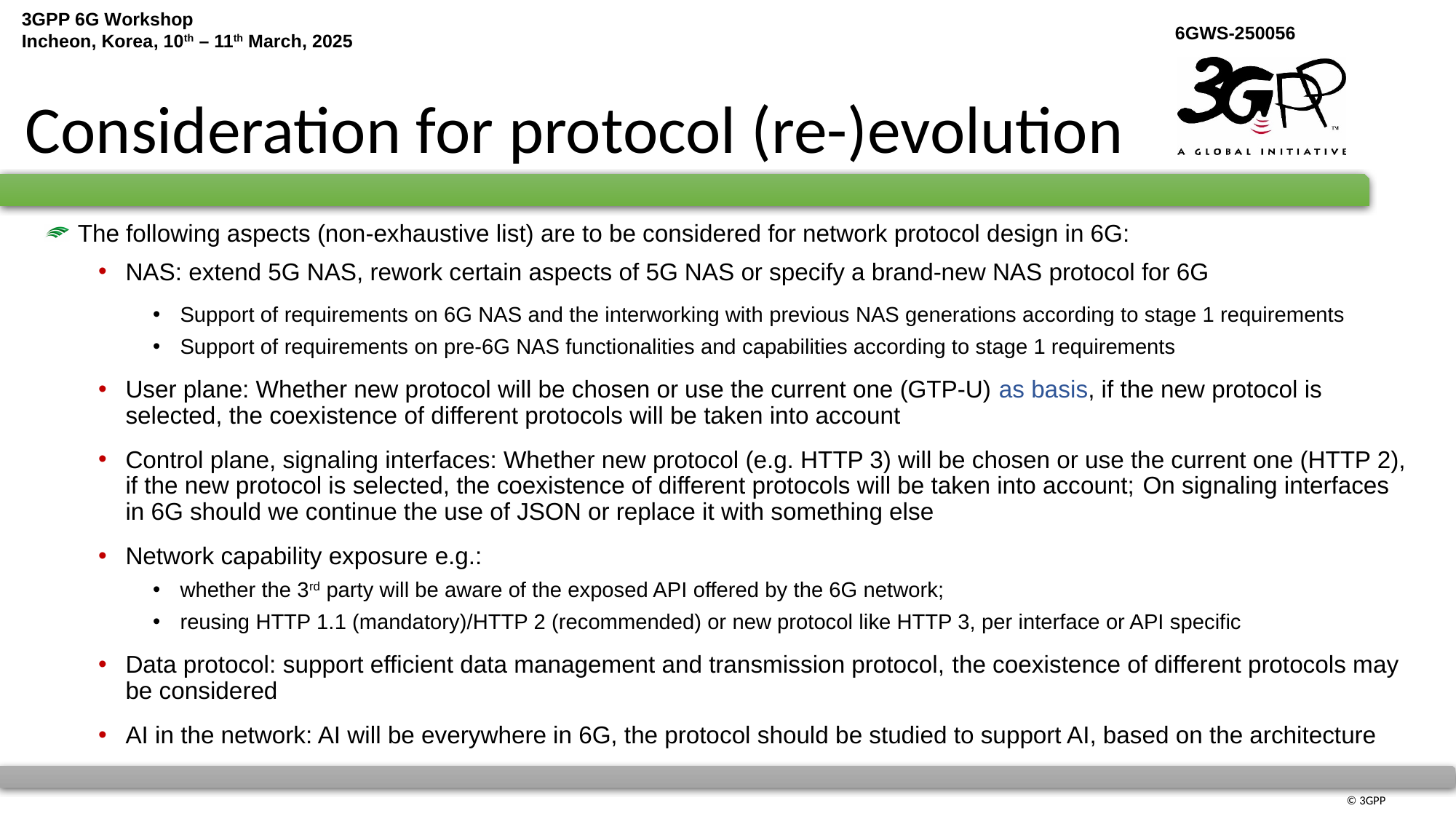

# Consideration for protocol (re-)evolution
 The following aspects (non-exhaustive list) are to be considered for network protocol design in 6G:
NAS: extend 5G NAS, rework certain aspects of 5G NAS or specify a brand-new NAS protocol for 6G
Support of requirements on 6G NAS and the interworking with previous NAS generations according to stage 1 requirements
Support of requirements on pre-6G NAS functionalities and capabilities according to stage 1 requirements
User plane: Whether new protocol will be chosen or use the current one (GTP-U) as basis, if the new protocol is selected, the coexistence of different protocols will be taken into account
Control plane, signaling interfaces: Whether new protocol (e.g. HTTP 3) will be chosen or use the current one (HTTP 2), if the new protocol is selected, the coexistence of different protocols will be taken into account; On signaling interfaces in 6G should we continue the use of JSON or replace it with something else
Network capability exposure e.g.:
whether the 3rd party will be aware of the exposed API offered by the 6G network;
reusing HTTP 1.1 (mandatory)/HTTP 2 (recommended) or new protocol like HTTP 3, per interface or API specific
Data protocol: support efficient data management and transmission protocol, the coexistence of different protocols may be considered
AI in the network: AI will be everywhere in 6G, the protocol should be studied to support AI, based on the architecture